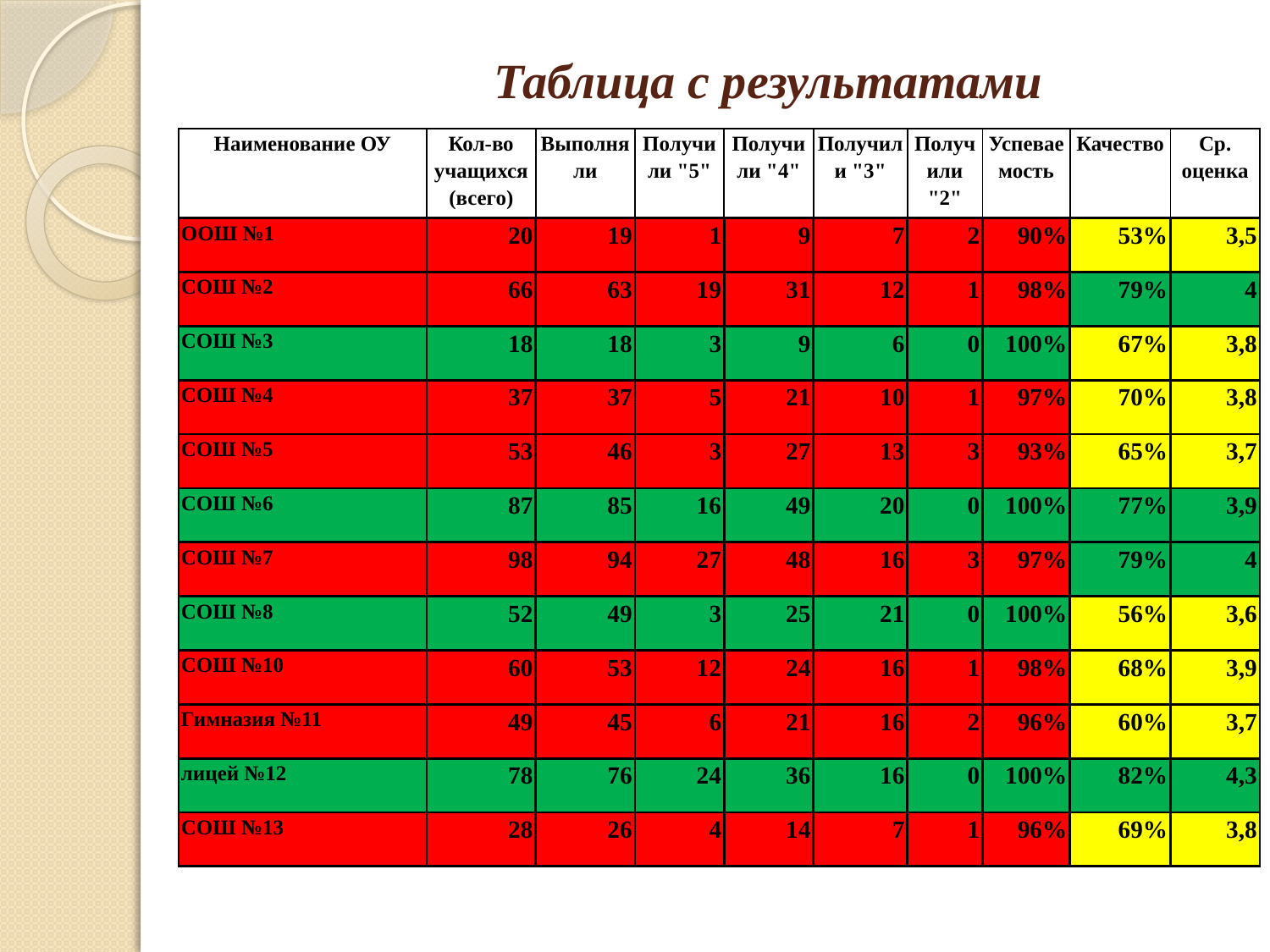

# Таблица с результатами
| Наименование ОУ | Кол-во учащихся (всего) | Выполняли | Получили "5" | Получили "4" | Получили "3" | Получили "2" | Успеваемость | Качество | Ср. оценка |
| --- | --- | --- | --- | --- | --- | --- | --- | --- | --- |
| ООШ №1 | 20 | 19 | 1 | 9 | 7 | 2 | 90% | 53% | 3,5 |
| СОШ №2 | 66 | 63 | 19 | 31 | 12 | 1 | 98% | 79% | 4 |
| СОШ №3 | 18 | 18 | 3 | 9 | 6 | 0 | 100% | 67% | 3,8 |
| СОШ №4 | 37 | 37 | 5 | 21 | 10 | 1 | 97% | 70% | 3,8 |
| СОШ №5 | 53 | 46 | 3 | 27 | 13 | 3 | 93% | 65% | 3,7 |
| СОШ №6 | 87 | 85 | 16 | 49 | 20 | 0 | 100% | 77% | 3,9 |
| СОШ №7 | 98 | 94 | 27 | 48 | 16 | 3 | 97% | 79% | 4 |
| СОШ №8 | 52 | 49 | 3 | 25 | 21 | 0 | 100% | 56% | 3,6 |
| СОШ №10 | 60 | 53 | 12 | 24 | 16 | 1 | 98% | 68% | 3,9 |
| Гимназия №11 | 49 | 45 | 6 | 21 | 16 | 2 | 96% | 60% | 3,7 |
| лицей №12 | 78 | 76 | 24 | 36 | 16 | 0 | 100% | 82% | 4,3 |
| СОШ №13 | 28 | 26 | 4 | 14 | 7 | 1 | 96% | 69% | 3,8 |